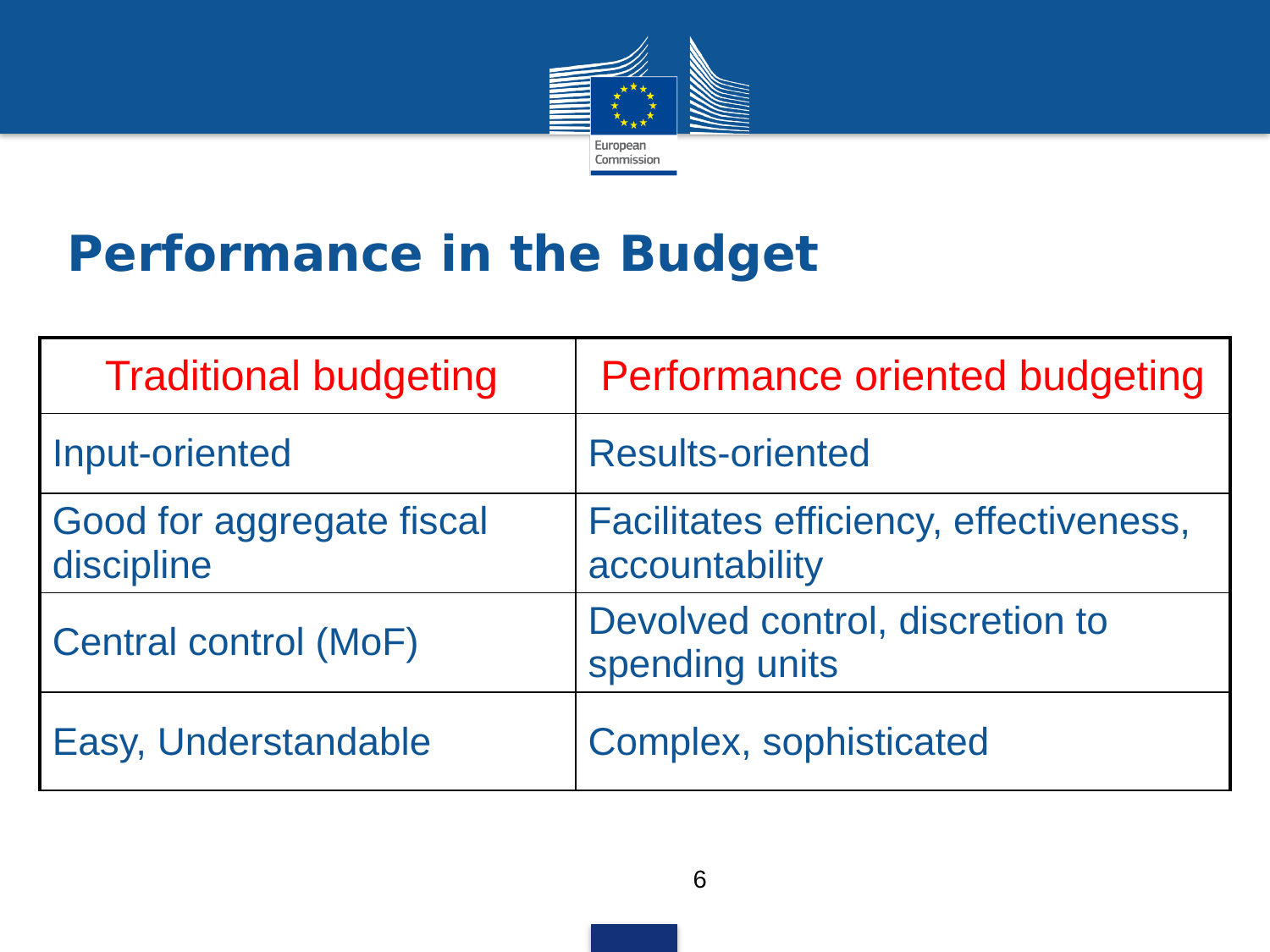

# Performance in the Budget
| Traditional budgeting | Performance oriented budgeting |
| --- | --- |
| Input-oriented | Results-oriented |
| Good for aggregate fiscal discipline | Facilitates efficiency, effectiveness, accountability |
| Central control (MoF) | Devolved control, discretion to spending units |
| Easy, Understandable | Complex, sophisticated |
6